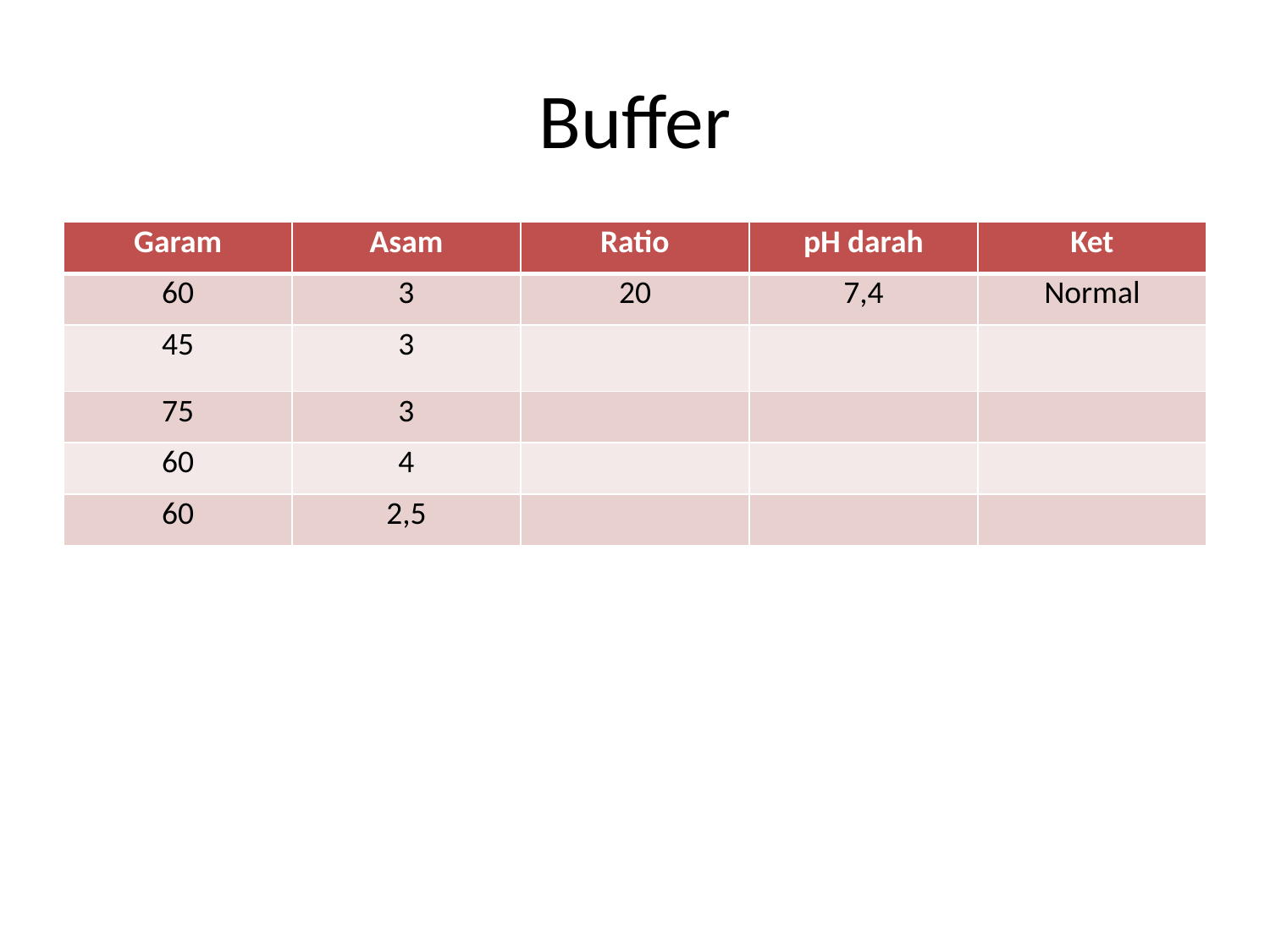

# Buffer
| Garam | Asam | Ratio | pH darah | Ket |
| --- | --- | --- | --- | --- |
| 60 | 3 | 20 | 7,4 | Normal |
| 45 | 3 |  |  |  |
| 75 | 3 |  |  |  |
| 60 | 4 |  |  |  |
| 60 | 2,5 |  |  |  |